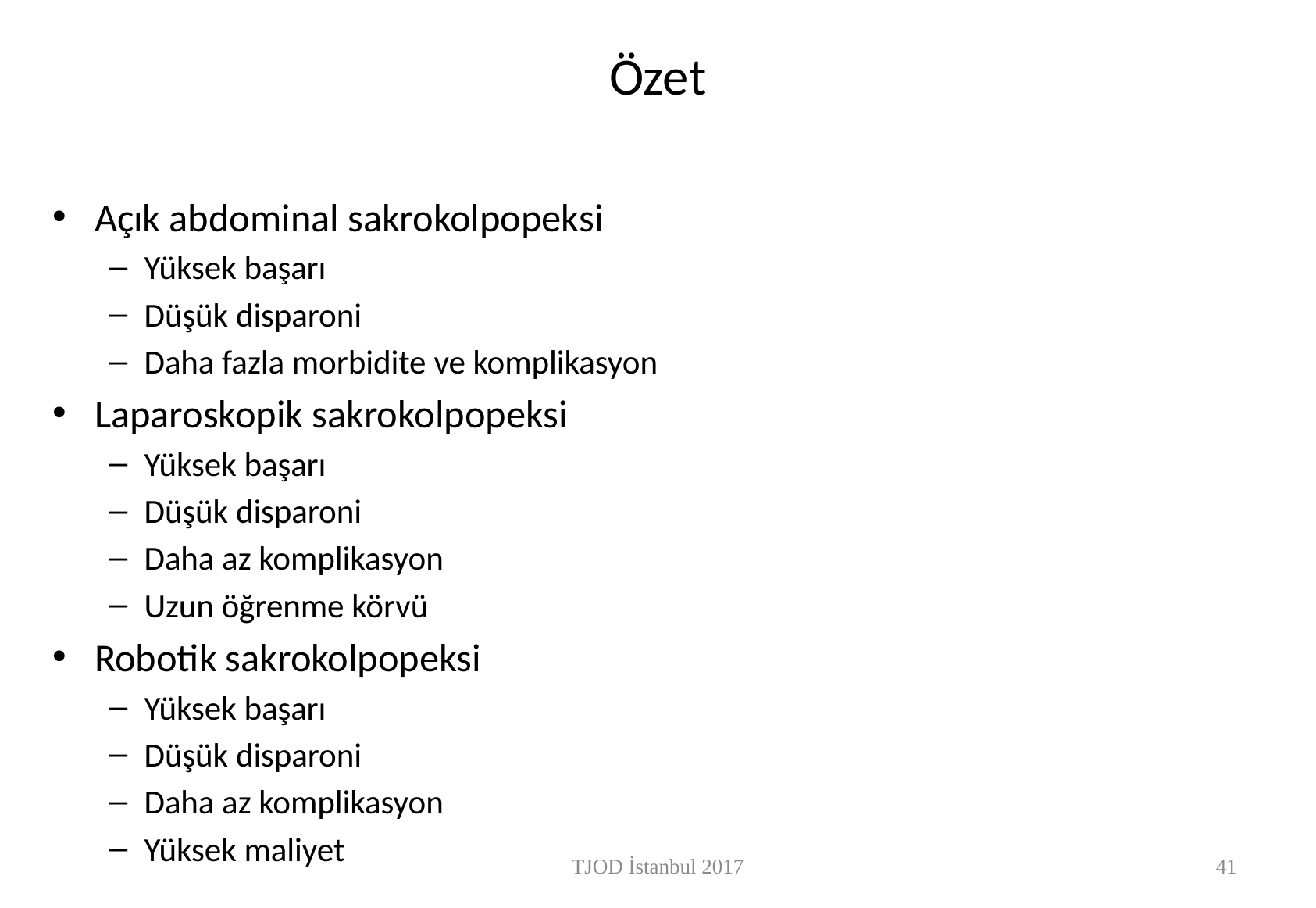

# Özet

Açık abdominal sakrokolpopeksi
Yüksek başarı
Düşük disparoni
Daha fazla morbidite ve komplikasyon
Laparoskopik sakrokolpopeksi
Yüksek başarı
Düşük disparoni
Daha az komplikasyon
Uzun öğrenme körvü
Robotik sakrokolpopeksi
Yüksek başarı
Düşük disparoni
Daha az komplikasyon
Yüksek maliyet

TJOD İstanbul 2017
41